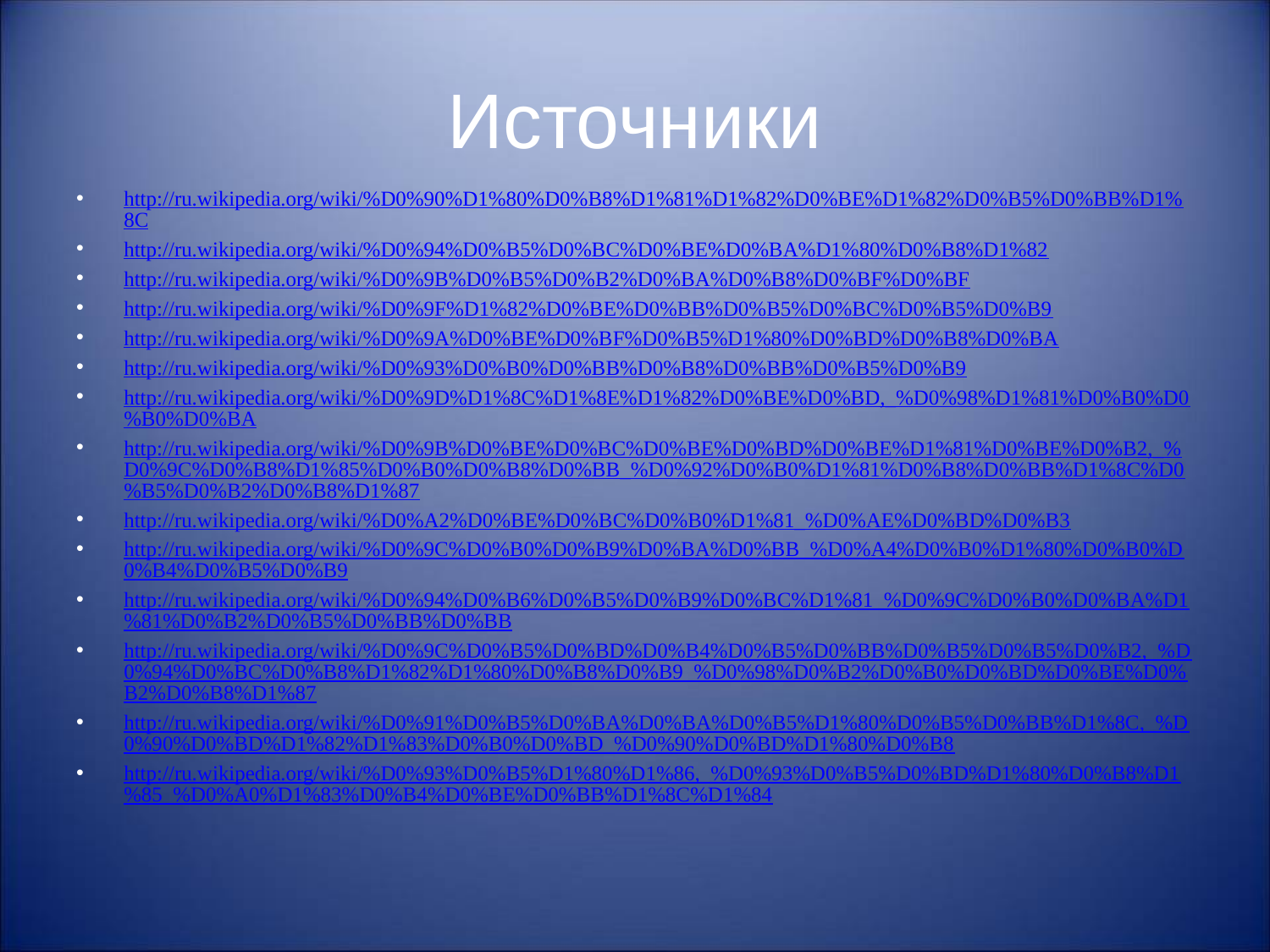

# Источники
http://ru.wikipedia.org/wiki/%D0%90%D1%80%D0%B8%D1%81%D1%82%D0%BE%D1%82%D0%B5%D0%BB%D1%8C
http://ru.wikipedia.org/wiki/%D0%94%D0%B5%D0%BC%D0%BE%D0%BA%D1%80%D0%B8%D1%82
http://ru.wikipedia.org/wiki/%D0%9B%D0%B5%D0%B2%D0%BA%D0%B8%D0%BF%D0%BF
http://ru.wikipedia.org/wiki/%D0%9F%D1%82%D0%BE%D0%BB%D0%B5%D0%BC%D0%B5%D0%B9
http://ru.wikipedia.org/wiki/%D0%9A%D0%BE%D0%BF%D0%B5%D1%80%D0%BD%D0%B8%D0%BA
http://ru.wikipedia.org/wiki/%D0%93%D0%B0%D0%BB%D0%B8%D0%BB%D0%B5%D0%B9
http://ru.wikipedia.org/wiki/%D0%9D%D1%8C%D1%8E%D1%82%D0%BE%D0%BD,_%D0%98%D1%81%D0%B0%D0%B0%D0%BA
http://ru.wikipedia.org/wiki/%D0%9B%D0%BE%D0%BC%D0%BE%D0%BD%D0%BE%D1%81%D0%BE%D0%B2,_%D0%9C%D0%B8%D1%85%D0%B0%D0%B8%D0%BB_%D0%92%D0%B0%D1%81%D0%B8%D0%BB%D1%8C%D0%B5%D0%B2%D0%B8%D1%87
http://ru.wikipedia.org/wiki/%D0%A2%D0%BE%D0%BC%D0%B0%D1%81_%D0%AE%D0%BD%D0%B3
http://ru.wikipedia.org/wiki/%D0%9C%D0%B0%D0%B9%D0%BA%D0%BB_%D0%A4%D0%B0%D1%80%D0%B0%D0%B4%D0%B5%D0%B9
http://ru.wikipedia.org/wiki/%D0%94%D0%B6%D0%B5%D0%B9%D0%BC%D1%81_%D0%9C%D0%B0%D0%BA%D1%81%D0%B2%D0%B5%D0%BB%D0%BB
http://ru.wikipedia.org/wiki/%D0%9C%D0%B5%D0%BD%D0%B4%D0%B5%D0%BB%D0%B5%D0%B5%D0%B2,_%D0%94%D0%BC%D0%B8%D1%82%D1%80%D0%B8%D0%B9_%D0%98%D0%B2%D0%B0%D0%BD%D0%BE%D0%B2%D0%B8%D1%87
http://ru.wikipedia.org/wiki/%D0%91%D0%B5%D0%BA%D0%BA%D0%B5%D1%80%D0%B5%D0%BB%D1%8C,_%D0%90%D0%BD%D1%82%D1%83%D0%B0%D0%BD_%D0%90%D0%BD%D1%80%D0%B8
http://ru.wikipedia.org/wiki/%D0%93%D0%B5%D1%80%D1%86,_%D0%93%D0%B5%D0%BD%D1%80%D0%B8%D1%85_%D0%A0%D1%83%D0%B4%D0%BE%D0%BB%D1%8C%D1%84